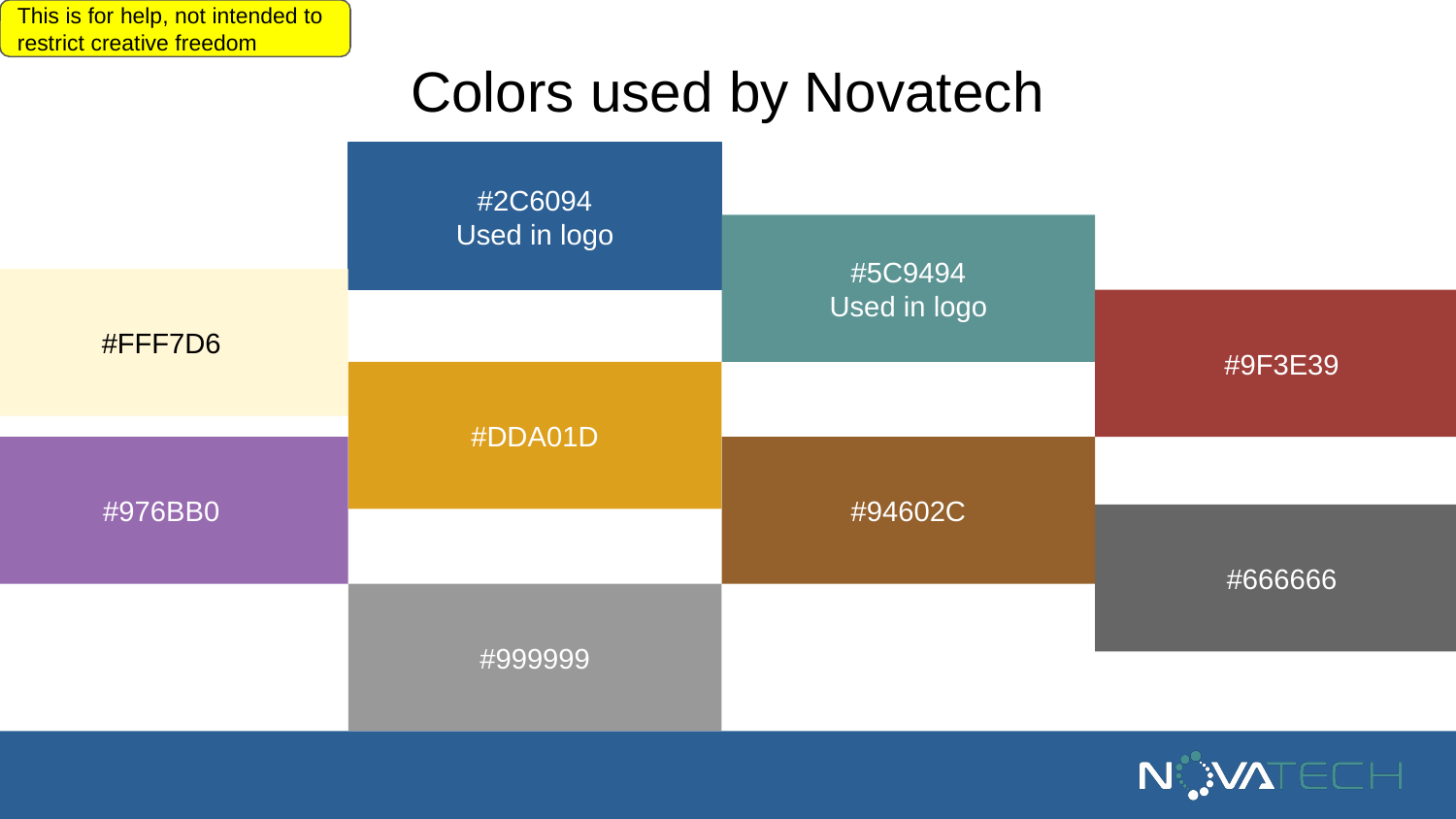

This is for help, not intended to restrict creative freedom
# Colors used by Novatech
#2C6094
Used in logo
#5C9494
Used in logo
#FFF7D6
#9F3E39
#DDA01D
#976BB0
#94602C
#666666
#999999